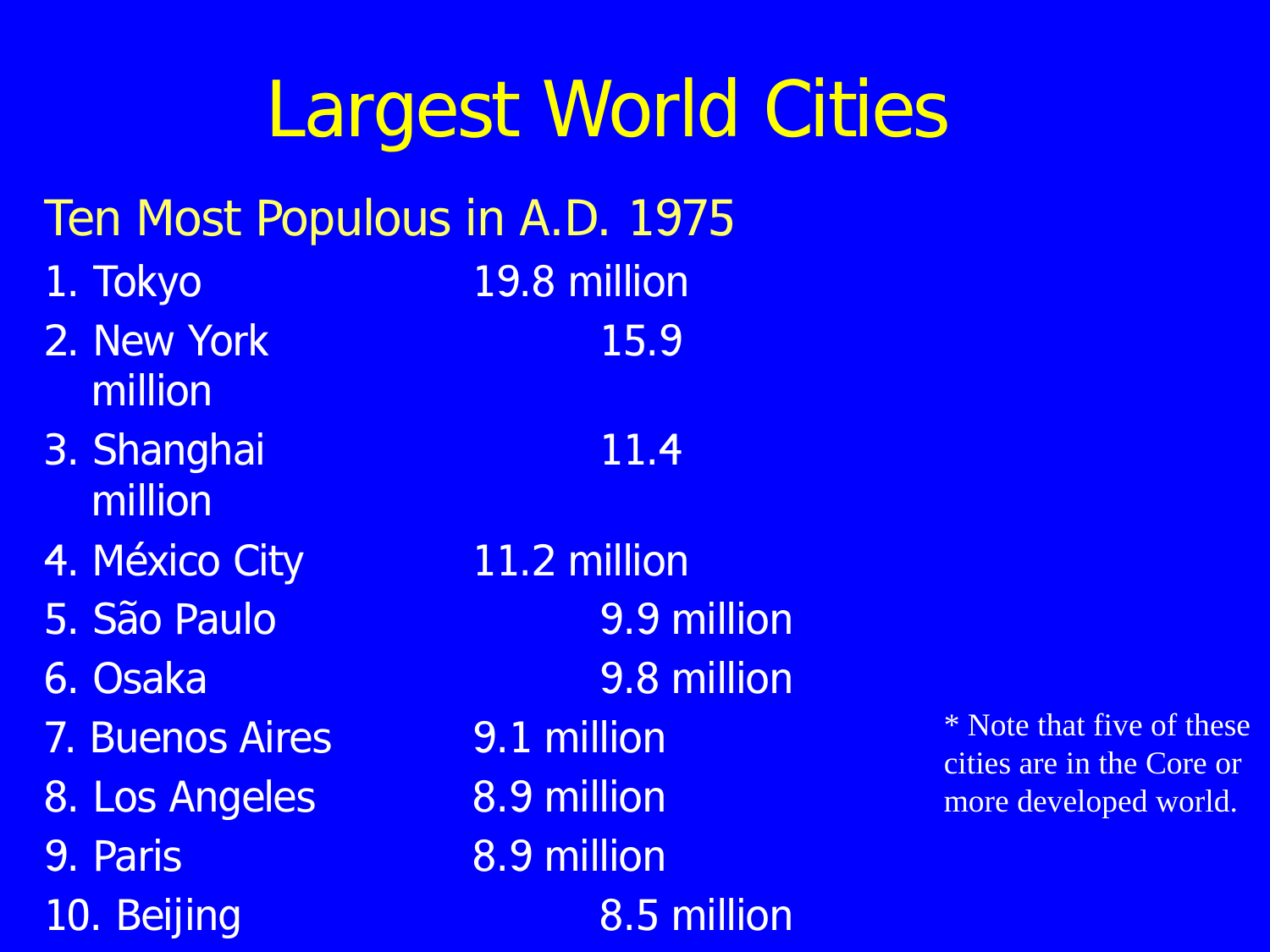

# Largest World Cities
Ten Most Populous in A.D. 1975
1. Tokyo 			19.8 million
2. New York 			15.9 million
3. Shanghai 			11.4 million
4. México City		11.2 million
5. São Paulo 			9.9 million
6. Osaka 			9.8 million
7. Buenos Aires 		9.1 million
8. Los Angeles 		8.9 million
9. Paris 			8.9 million
10. Beijing 			8.5 million

Source: U.N., 2001
* Note that five of these cities are in the Core or more developed world.